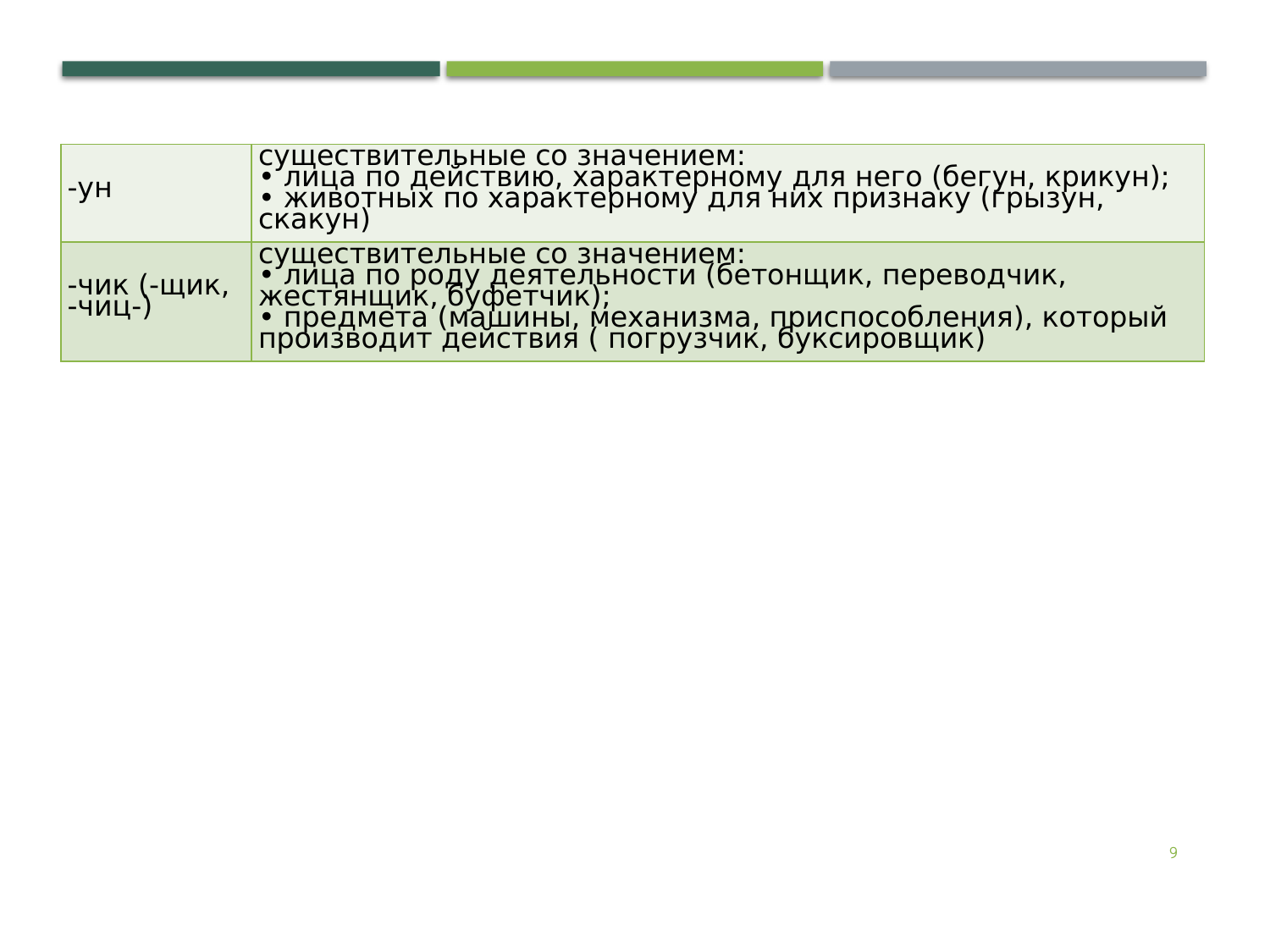

| -ун | существительные со значением:  • лица по действию, характерному для него (бегун, крикун);  • животных по характерному для них признаку (грызун, скакун) |
| --- | --- |
| -чик (-щик, -чиц-) | существительные со значением:  • лица по роду деятельности (бетонщик, переводчик, жестянщик, буфетчик);  • предмета (машины, механизма, приспособления), который производит действия ( погрузчик, буксировщик) |
9